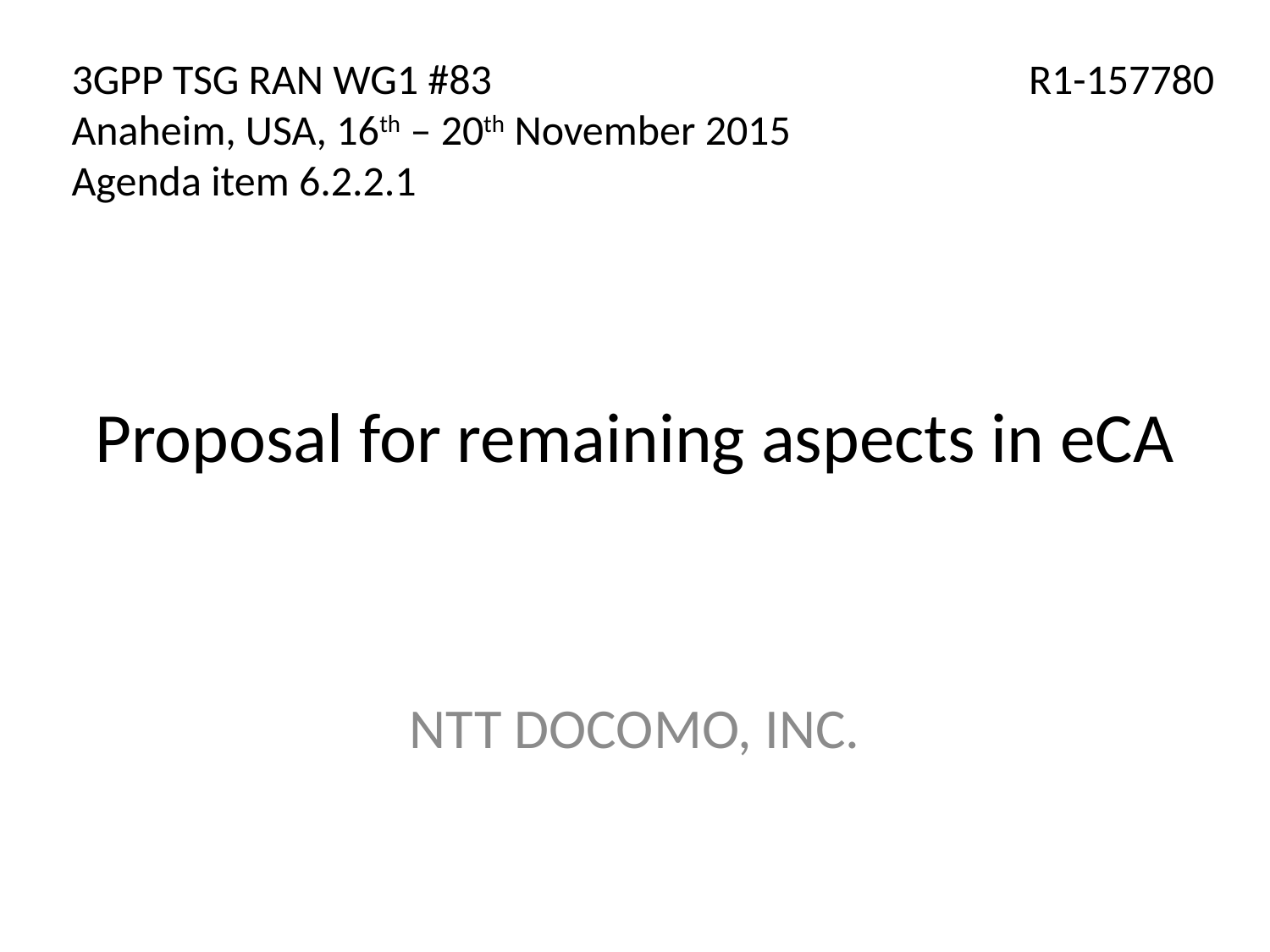

3GPP TSG RAN WG1 #83
Anaheim, USA, 16th – 20th November 2015
Agenda item 6.2.2.1
R1-157780
# Proposal for remaining aspects in eCA
NTT DOCOMO, INC.